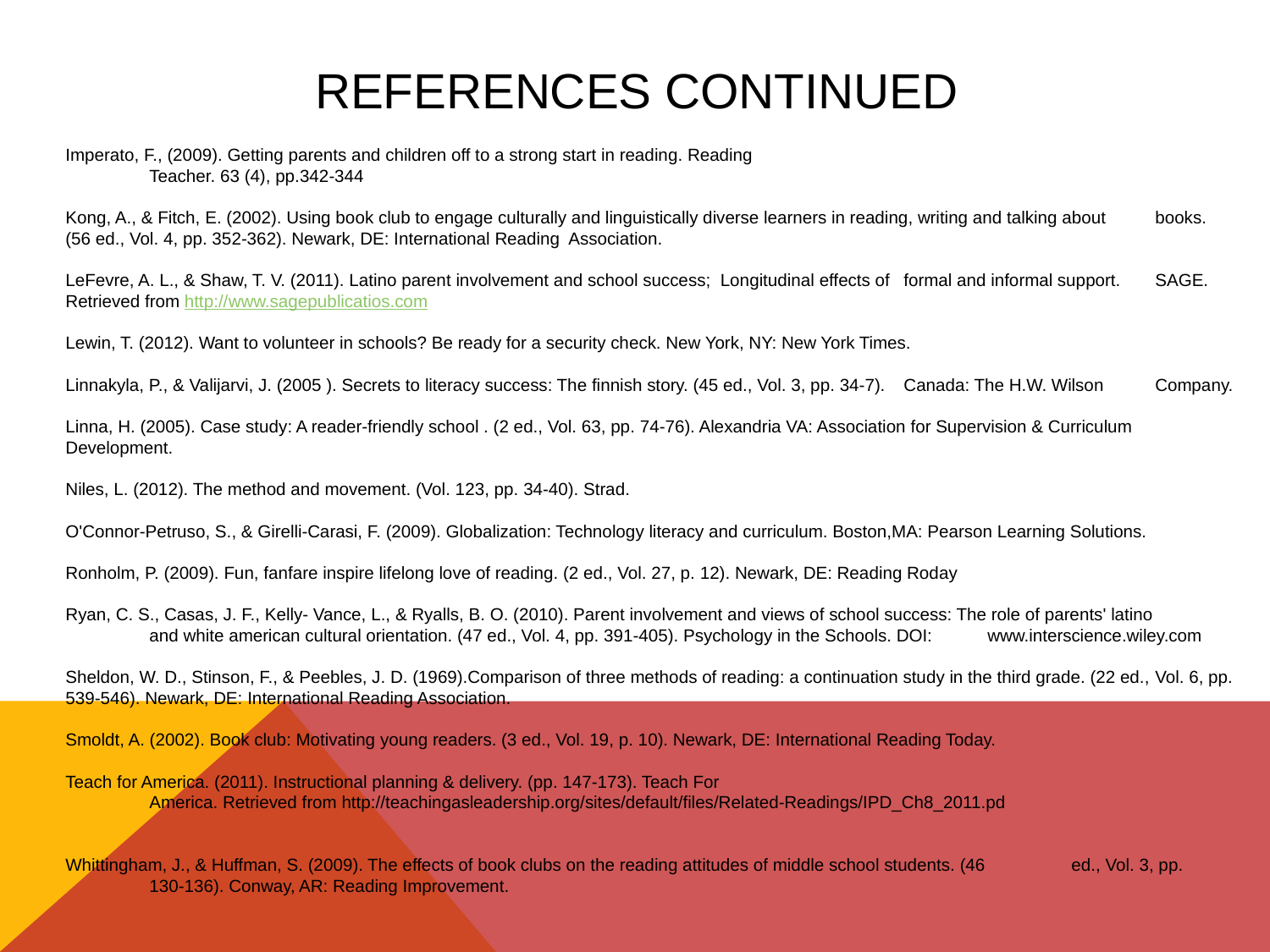

# References continued
Imperato, F., (2009). Getting parents and children off to a strong start in reading. Reading
	Teacher. 63 (4), pp.342-344

Kong, A., & Fitch, E. (2002). Using book club to engage culturally and linguistically diverse learners in reading, writing and talking about 	books. (56 ed., Vol. 4, pp. 352-362). Newark, DE: International Reading 	Association.

LeFevre, A. L., & Shaw, T. V. (2011). Latino parent involvement and school success;  Longitudinal effects of 	formal and informal support. 	SAGE. Retrieved from http://www.sagepublicatios.com

Lewin, T. (2012). Want to volunteer in schools? Be ready for a security check. New York, NY: New York Times.

Linnakyla, P., & Valijarvi, J. (2005 ). Secrets to literacy success: The finnish story. (45 ed., Vol. 3, pp. 34-7). 	Canada: The H.W. Wilson 	Company.

Linna, H. (2005). Case study: A reader-friendly school . (2 ed., Vol. 63, pp. 74-76). Alexandria VA: Association for Supervision & Curriculum 	Development.

Niles, L. (2012). The method and movement. (Vol. 123, pp. 34-40). Strad.

O'Connor-Petruso, S., & Girelli-Carasi, F. (2009). Globalization: Technology literacy and curriculum. Boston,MA: Pearson Learning Solutions.

Ronholm, P. (2009). Fun, fanfare inspire lifelong love of reading. (2 ed., Vol. 27, p. 12). Newark, DE: Reading Roday

Ryan, C. S., Casas, J. F., Kelly- Vance, L., & Ryalls, B. O. (2010). Parent involvement and views of school success: The role of parents' latino 	and white american cultural orientation. (47 ed., Vol. 4, pp. 391-405). Psychology in the Schools. DOI: 	www.interscience.wiley.com

Sheldon, W. D., Stinson, F., & Peebles, J. D. (1969).Comparison of three methods of reading: a continuation study in the third grade. (22 ed., 	Vol. 6, pp. 539-546). Newark, DE: International Reading Association.

Smoldt, A. (2002). Book club: Motivating young readers. (3 ed., Vol. 19, p. 10). Newark, DE: International Reading Today.

Teach for America. (2011). Instructional planning & delivery. (pp. 147-173). Teach For
	America. Retrieved from http://teachingasleadership.org/sites/default/files/Related-Readings/IPD_Ch8_2011.pd

Whittingham, J., & Huffman, S. (2009). The effects of book clubs on the reading attitudes of middle school students. (46 	ed., Vol. 3, pp. 	130-136). Conway, AR: Reading Improvement.